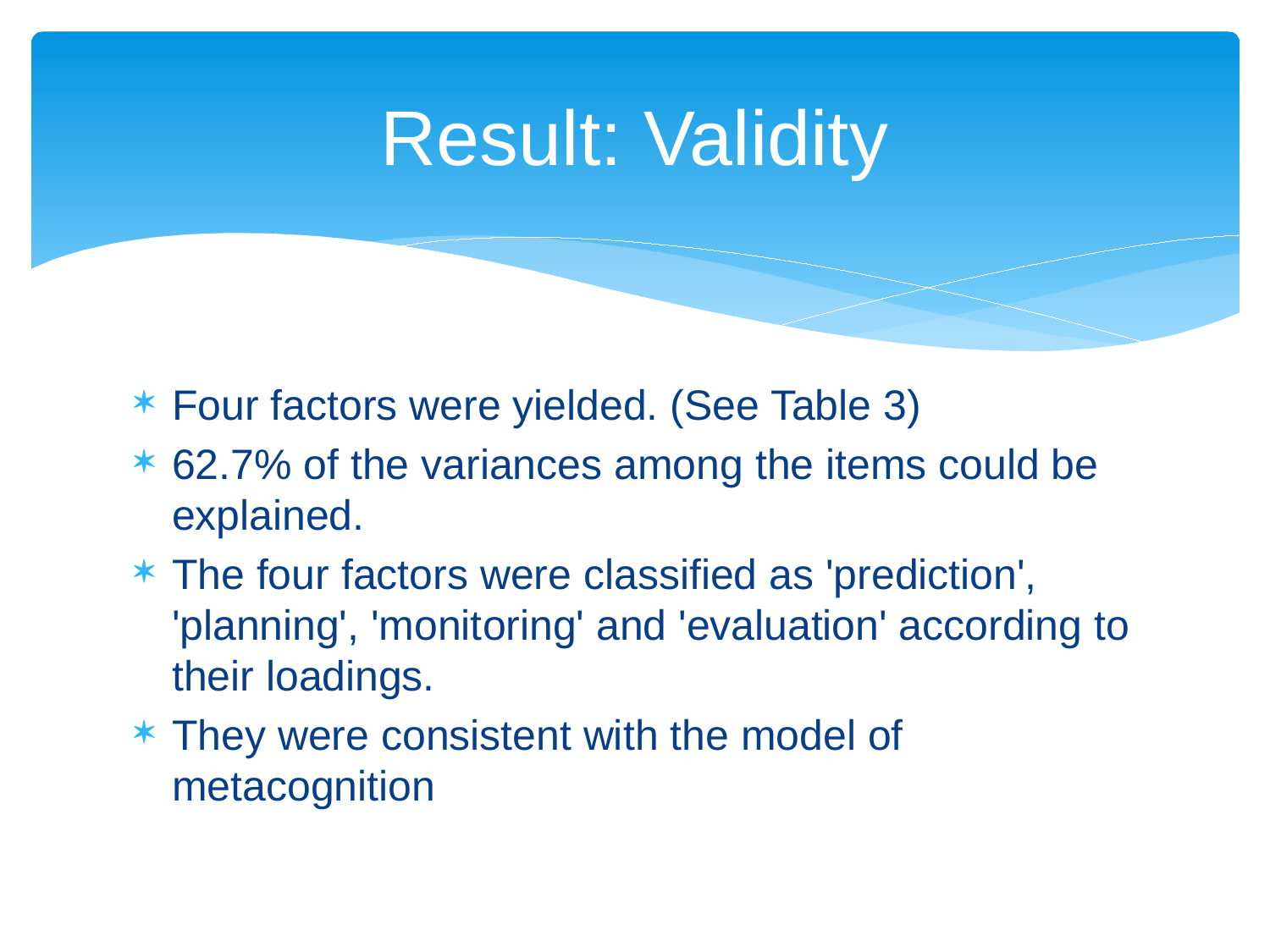

# Result: Validity
Four factors were yielded. (See Table 3)
62.7% of the variances among the items could be explained.
The four factors were classified as 'prediction', 'planning', 'monitoring' and 'evaluation' according to their loadings.
They were consistent with the model of metacognition